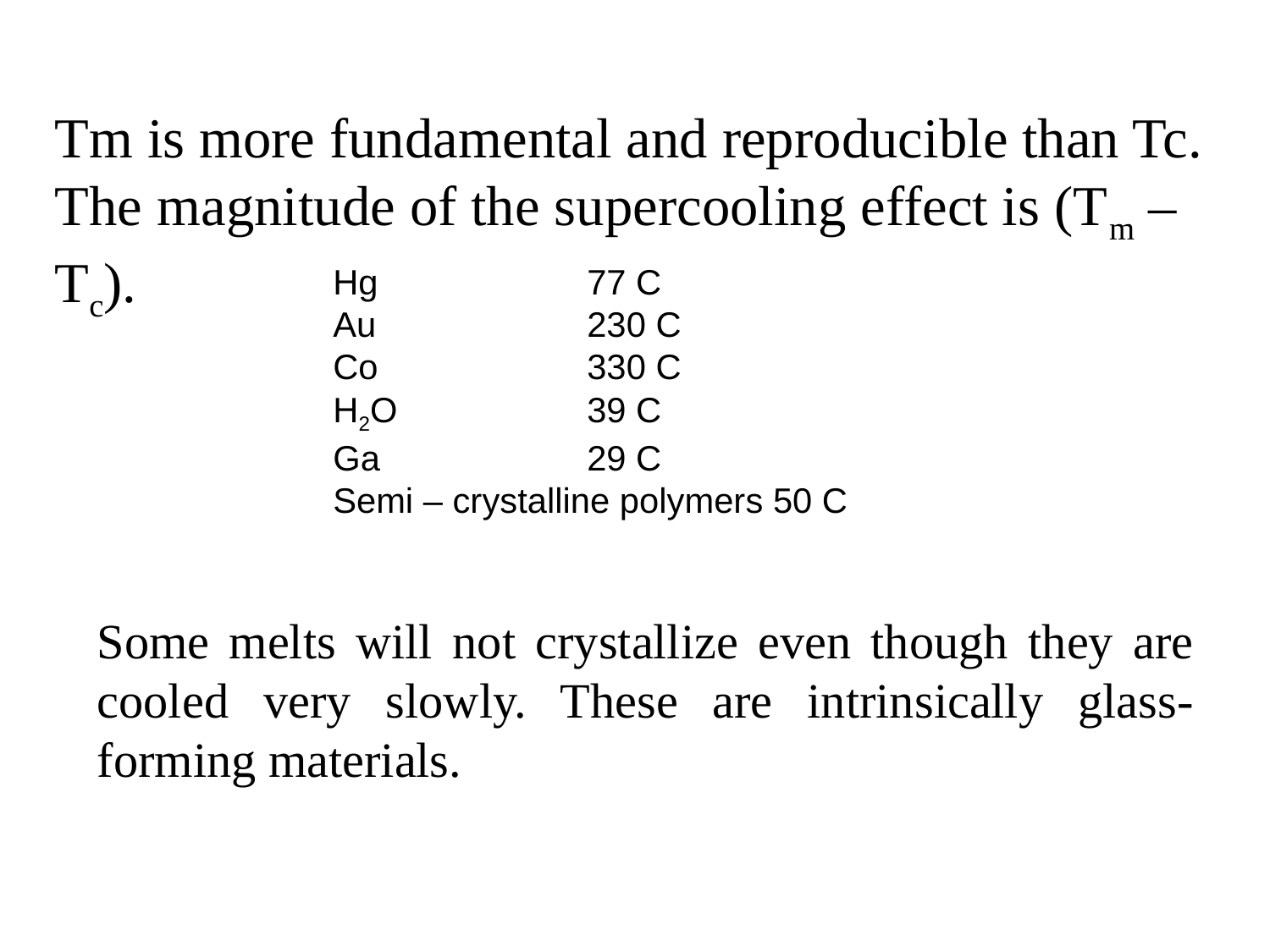

Tm is more fundamental and reproducible than Tc.
The magnitude of the supercooling effect is (Tm – Tc).
Hg 		77 C
Au 		230 C
Co 		330 C
H2O		39 C
Ga 		29 C
Semi – crystalline polymers 50 C
Some melts will not crystallize even though they are cooled very slowly. These are intrinsically glass-forming materials.